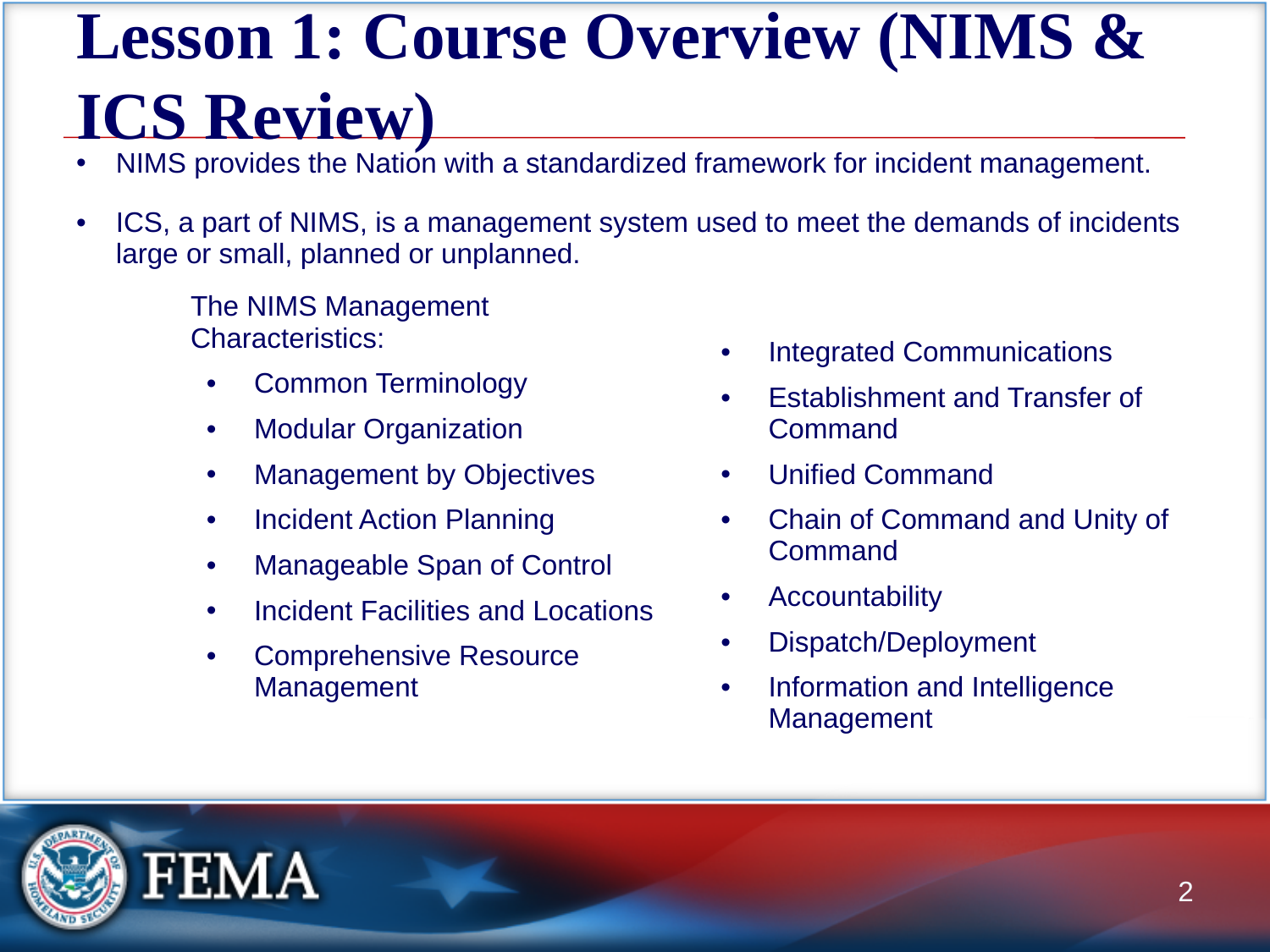

# Lesson 1: Course Overview (NIMS & ICS Review)
| NIMS provides the Nation with a standardized framework for incident management. ICS, a part of NIMS, is a management system used to meet the demands of incidents large or small, planned or unplanned. |  |  |
| --- | --- | --- |
|  | The NIMS Management Characteristics: Common Terminology Modular Organization Management by Objectives Incident Action Planning Manageable Span of Control Incident Facilities and Locations Comprehensive Resource Management | Integrated Communications Establishment and Transfer of Command Unified Command Chain of Command and Unity of Command Accountability Dispatch/Deployment Information and Intelligence Management |
2